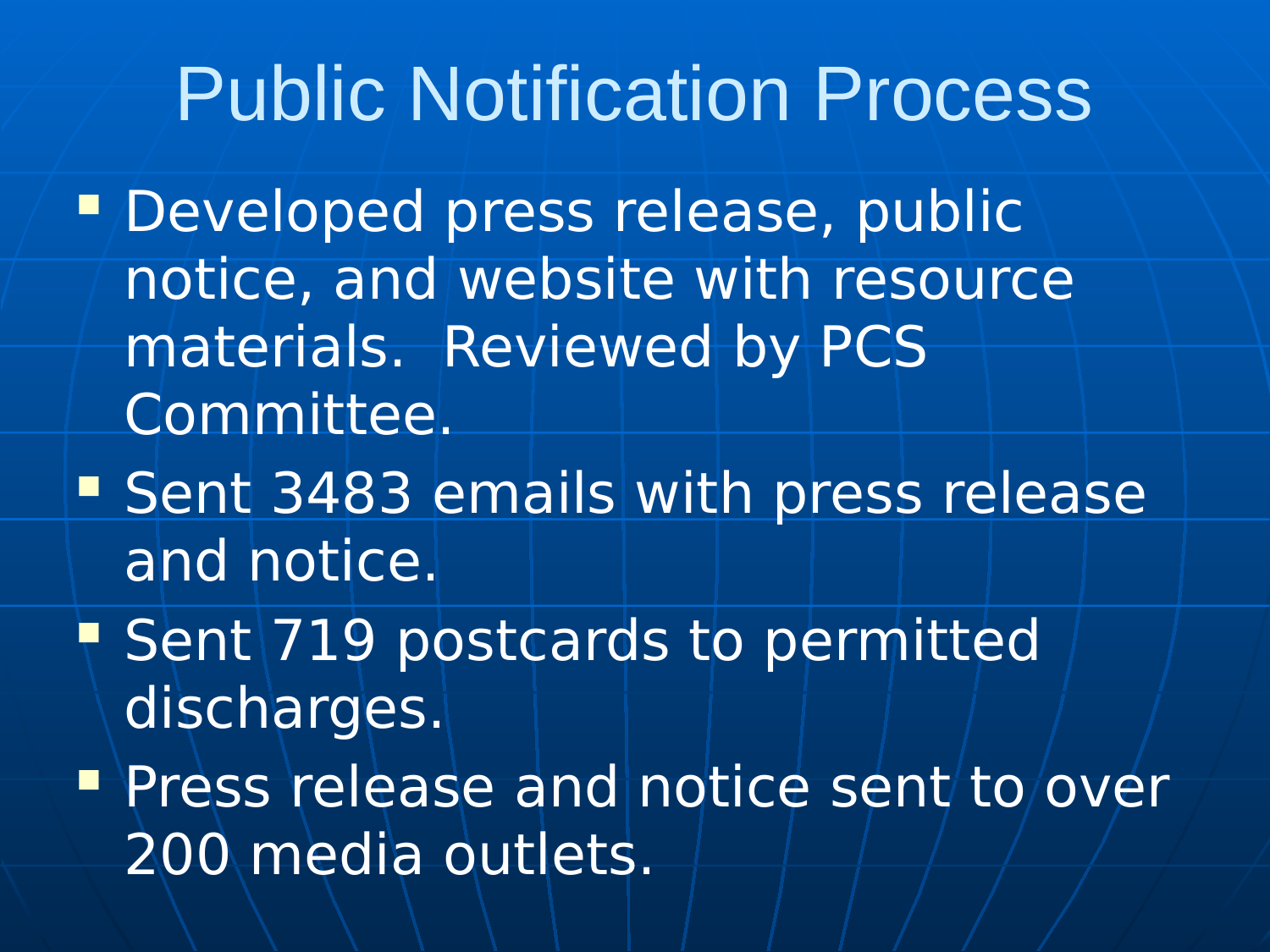

# Public Notification Process
Developed press release, public notice, and website with resource materials.  Reviewed by PCS Committee.
Sent 3483 emails with press release and notice.
Sent 719 postcards to permitted discharges.
Press release and notice sent to over 200 media outlets.